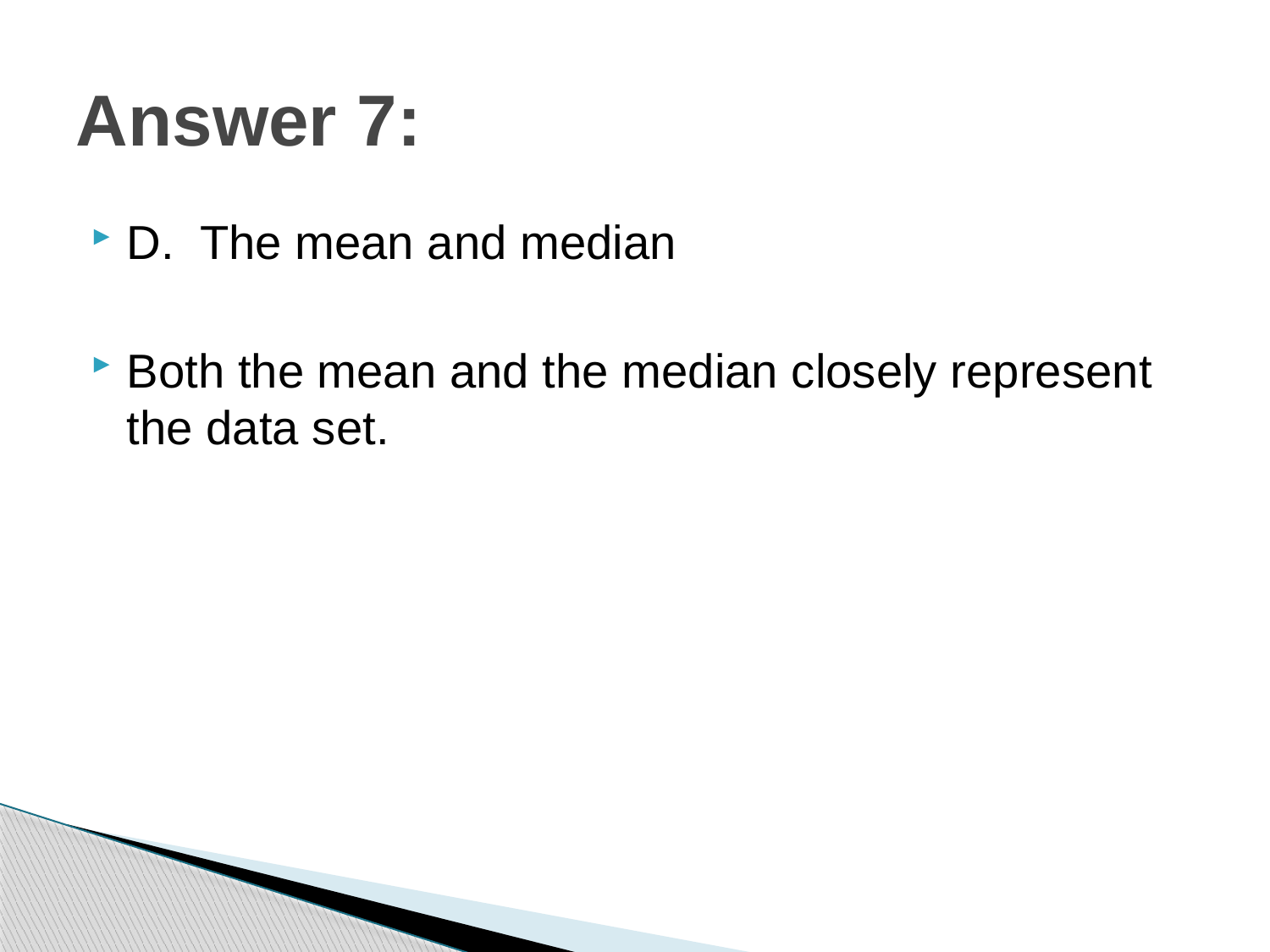

# Answer 7:
D.  The mean and median

Both the mean and the median closely represent the data set.